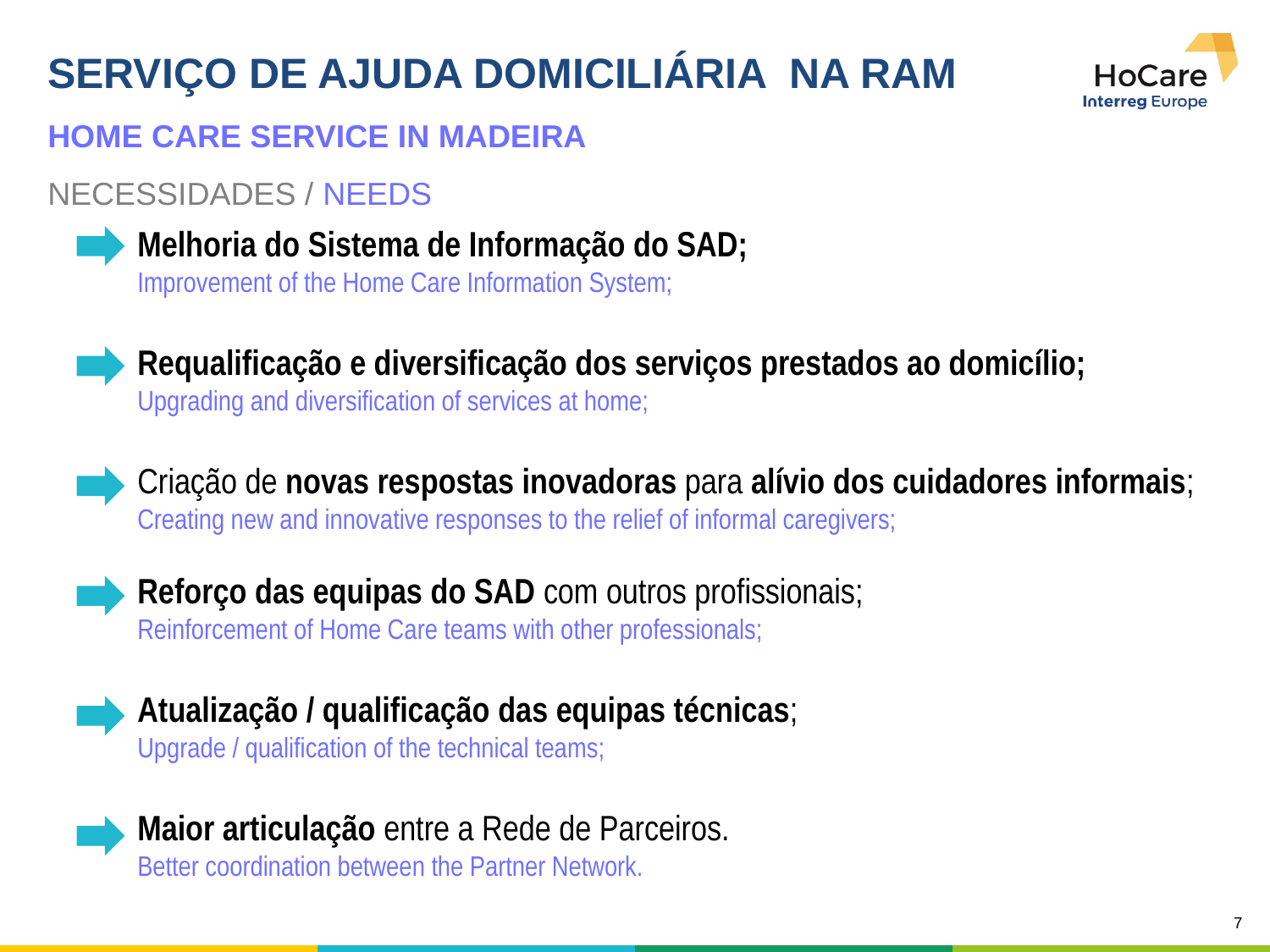

SERVIÇO DE AJUDA DOMICILIÁRIA  NA RAM
HOME CARE SERVICE IN MADEIRA
NECESSIDADES / NEEDS
Melhoria do Sistema de Informação do SAD;
Improvement of the Home Care Information System;

Requalificação e diversificação dos serviços prestados ao domicílio;
Upgrading and diversification of services at home;

Criação de novas respostas inovadoras para alívio dos cuidadores informais;
Creating new and innovative responses to the relief of informal caregivers;

Reforço das equipas do SAD com outros profissionais;
Reinforcement of Home Care teams with other professionals;

Atualização / qualificação das equipas técnicas;
Upgrade / qualification of the technical teams;

Maior articulação entre a Rede de Parceiros.
Better coordination between the Partner Network.